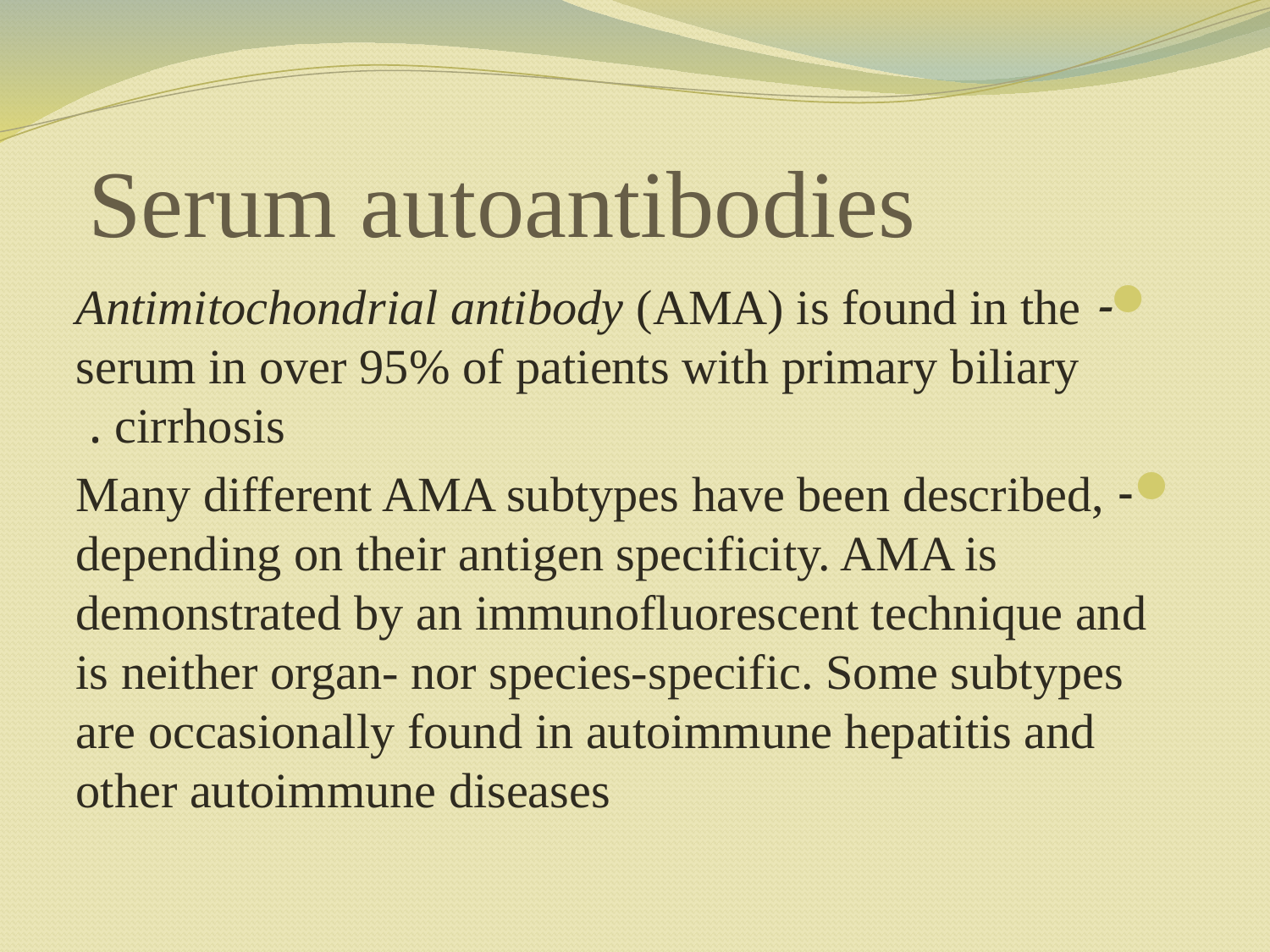

# Serum autoantibodies
- Antimitochondrial antibody (AMA) is found in the serum in over 95% of patients with primary biliary cirrhosis .
- Many different AMA subtypes have been described, depending on their antigen specificity. AMA is demonstrated by an immunofluorescent technique and is neither organ- nor species-specific. Some subtypes are occasionally found in autoimmune hepatitis and other autoimmune diseases